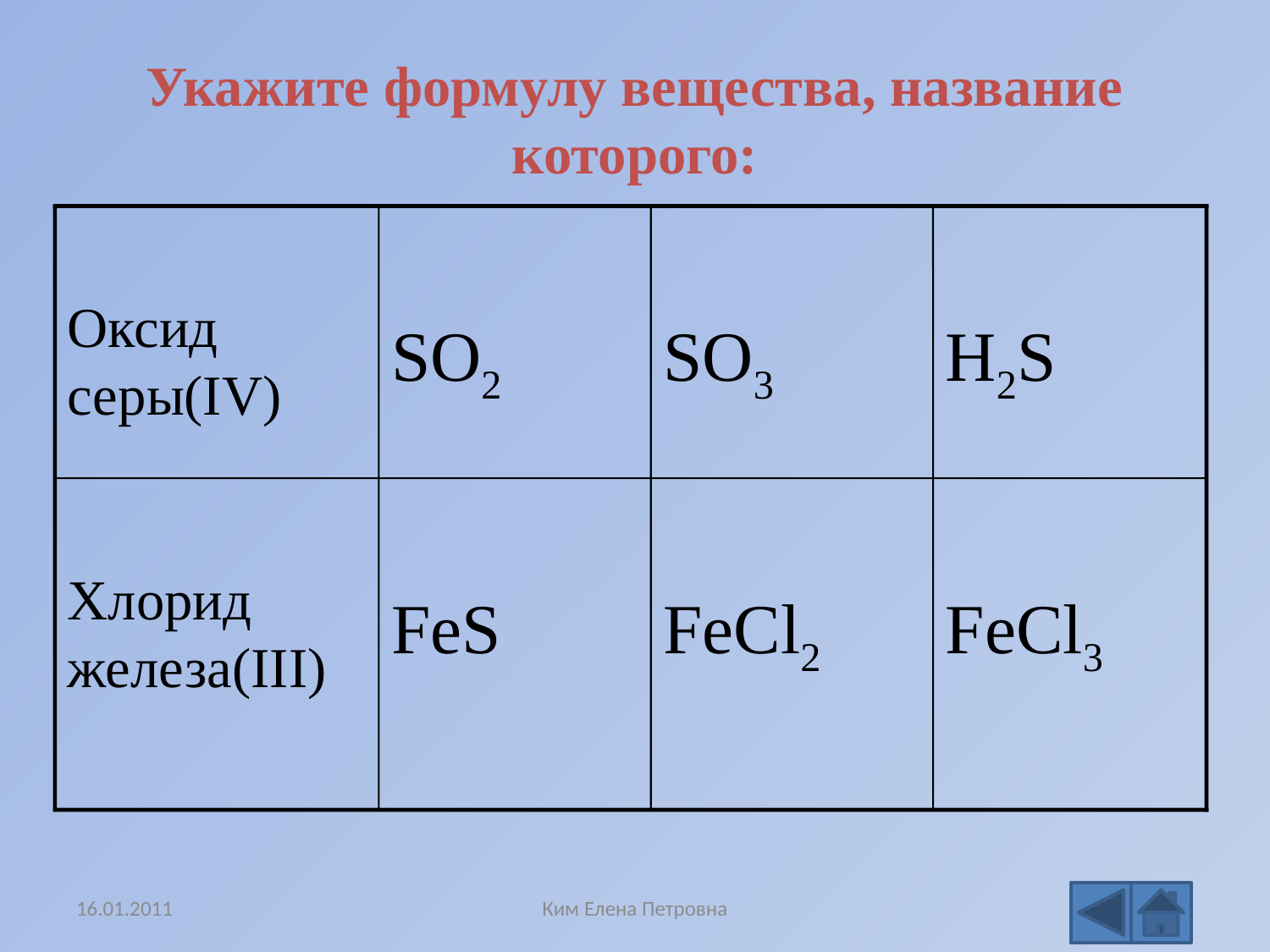

# Укажите формулу вещества, название которого:

Оксид серы(IV)

SO2

SO3

H2S

Хлорид железа(III)

FeS

FeCl2

FeCl3

16.01.2011
Ким Елена Петровна